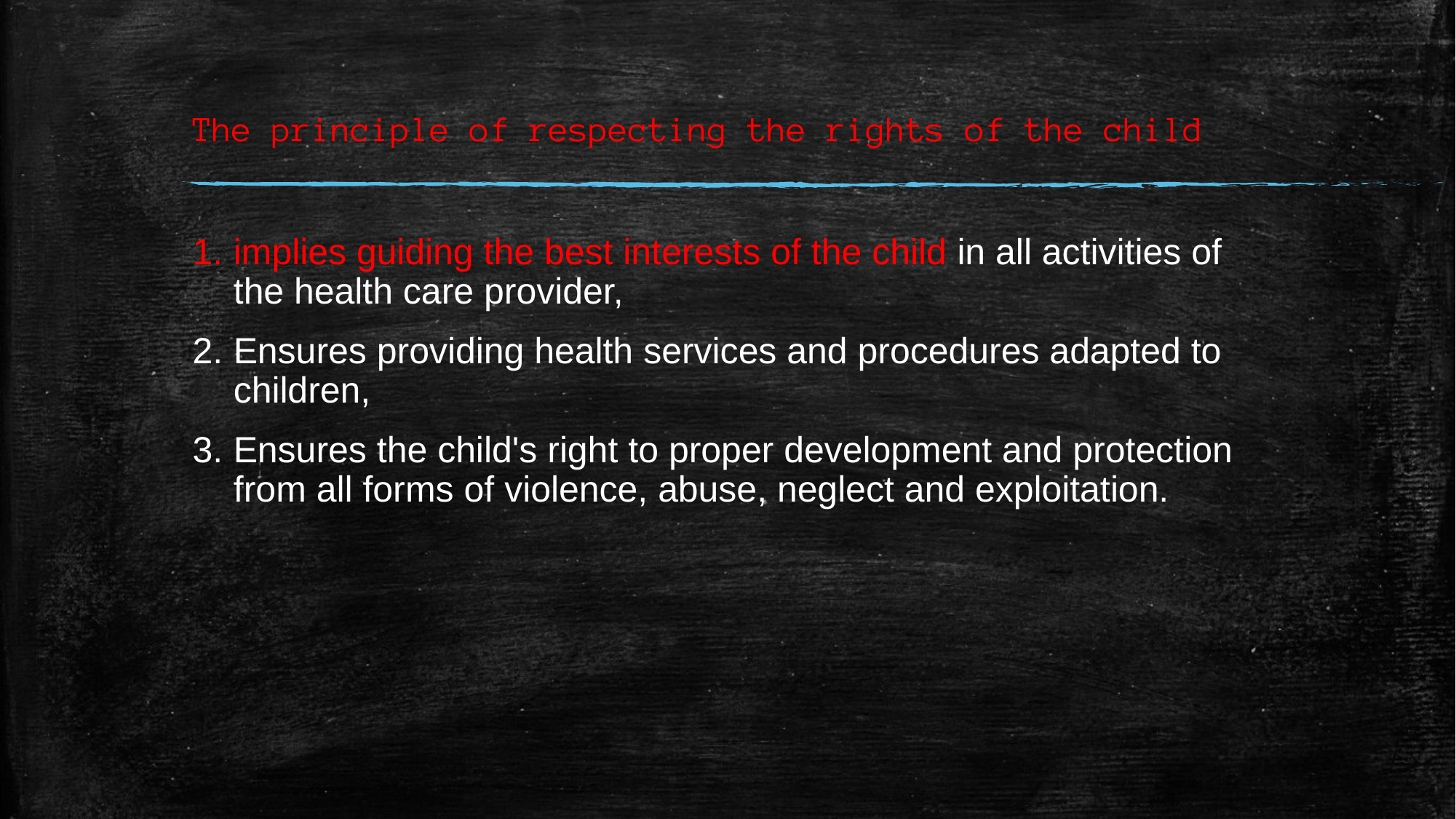

# The principle of respecting the rights of the child
implies guiding the best interests of the child in all activities of the health care provider,
Ensures providing health services and procedures adapted to children,
Ensures the child's right to proper development and protection from all forms of violence, abuse, neglect and exploitation.